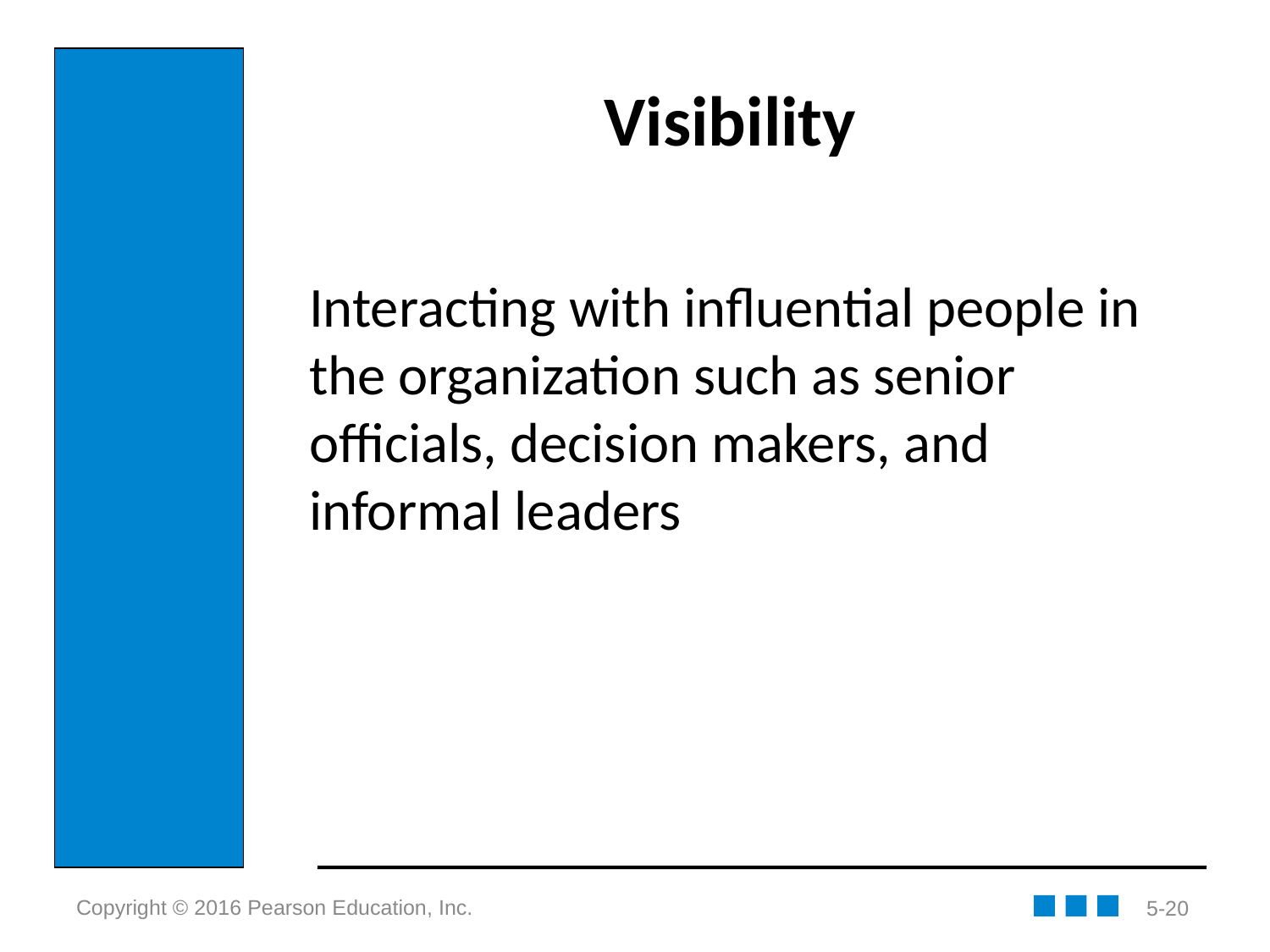

# Visibility

Interacting with influential people in the organization such as senior officials, decision makers, and informal leaders

5-20
Copyright © 2016 Pearson Education, Inc.